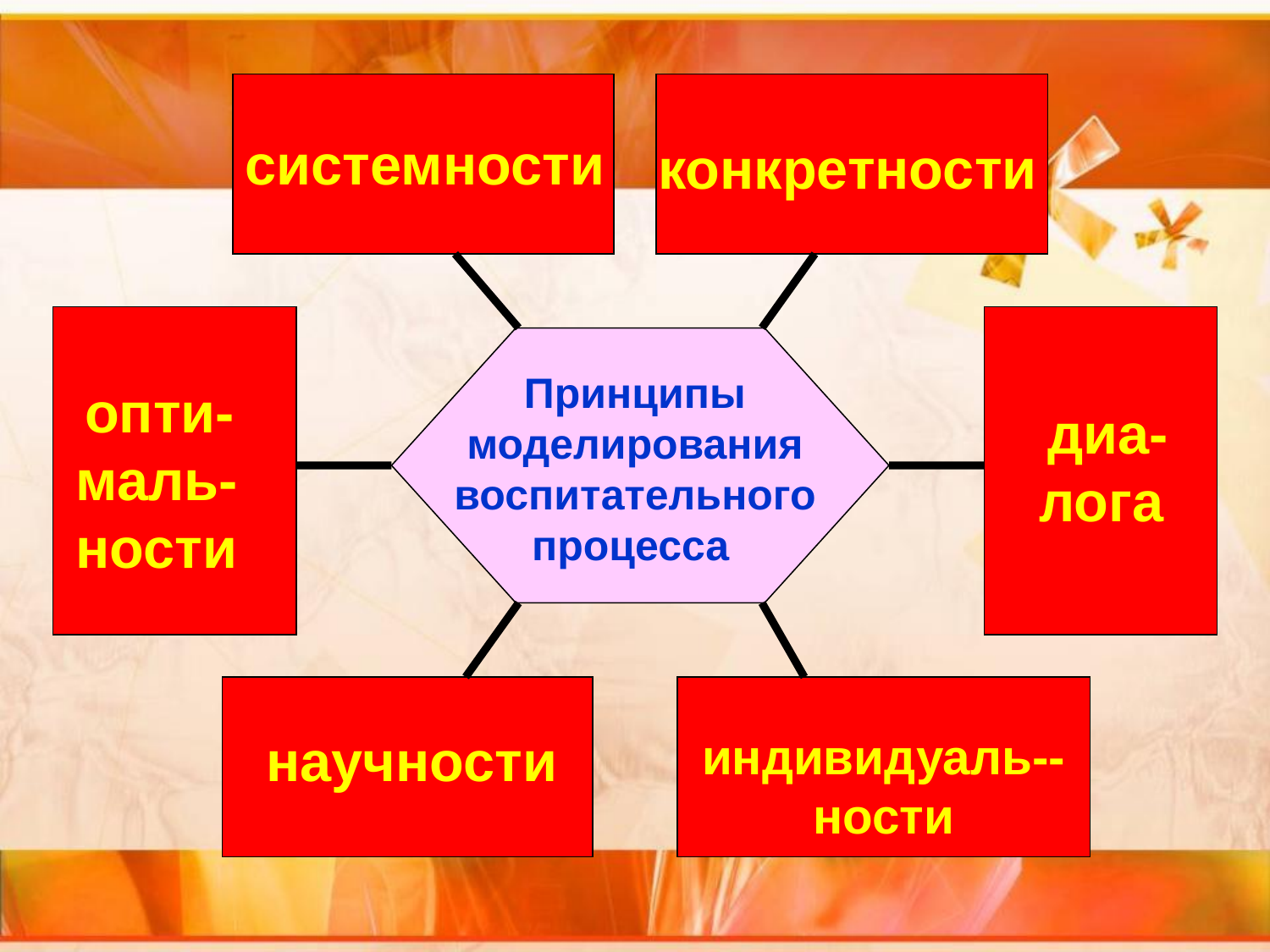

системности
конкретности

Принципы моделирования воспитательного процесса
 опти-маль-ности
 диа-лога

научности
индивидуаль--ности